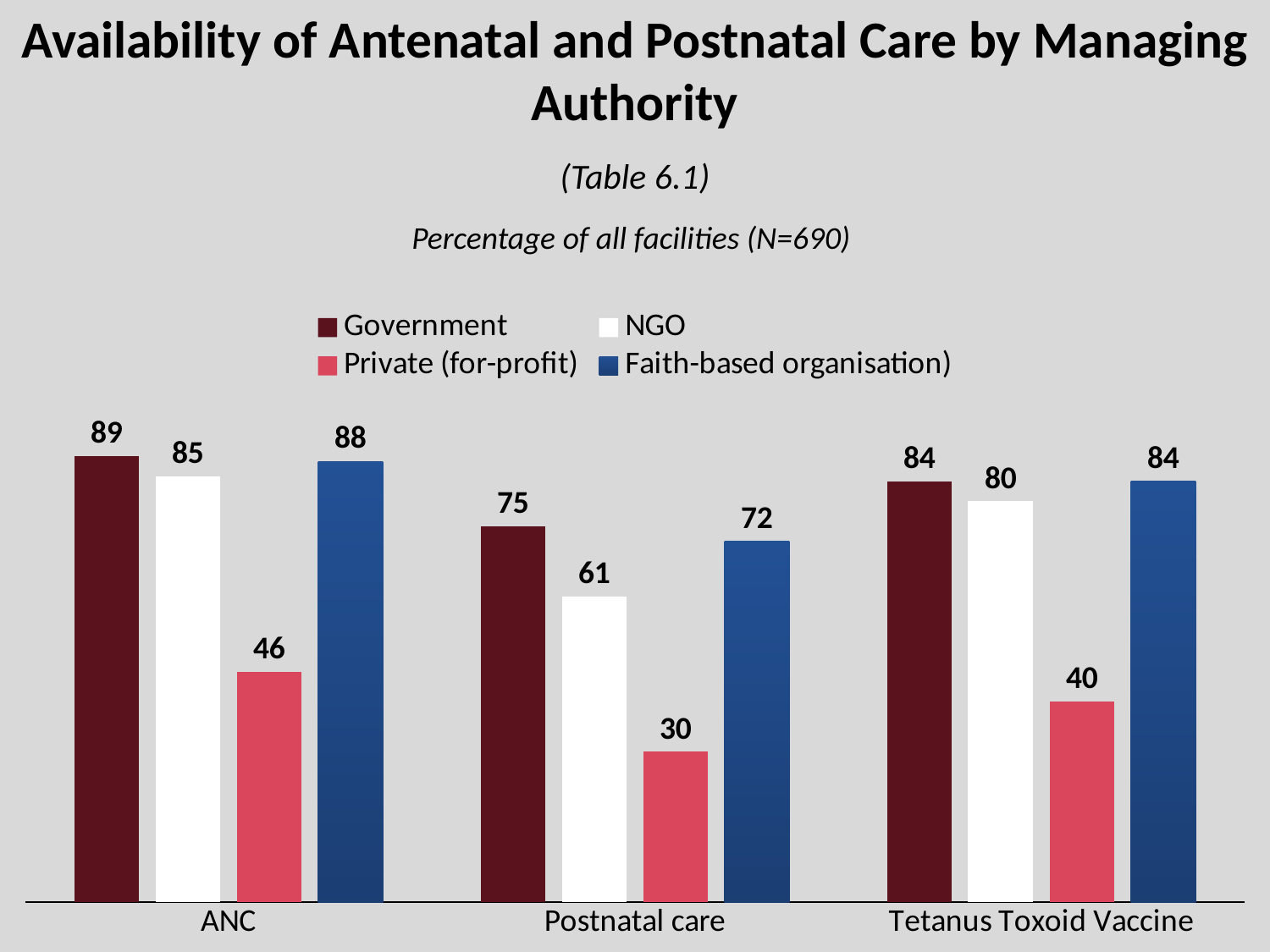

Availability of Antenatal and Postnatal Care by Managing Authority
(Table 6.1)
Percentage of all facilities (N=690)

### Chart

| Category | Government | NGO | Private (for-profit) | Faith-based organisation) |
|---|---|---|---|---|
| ANC | 89.0 | 85.0 | 46.0 | 88.0 |
| Postnatal care | 75.0 | 61.0 | 30.0 | 72.0 |
| Tetanus Toxoid Vaccine | 84.0 | 80.0 | 40.0 | 84.0 |